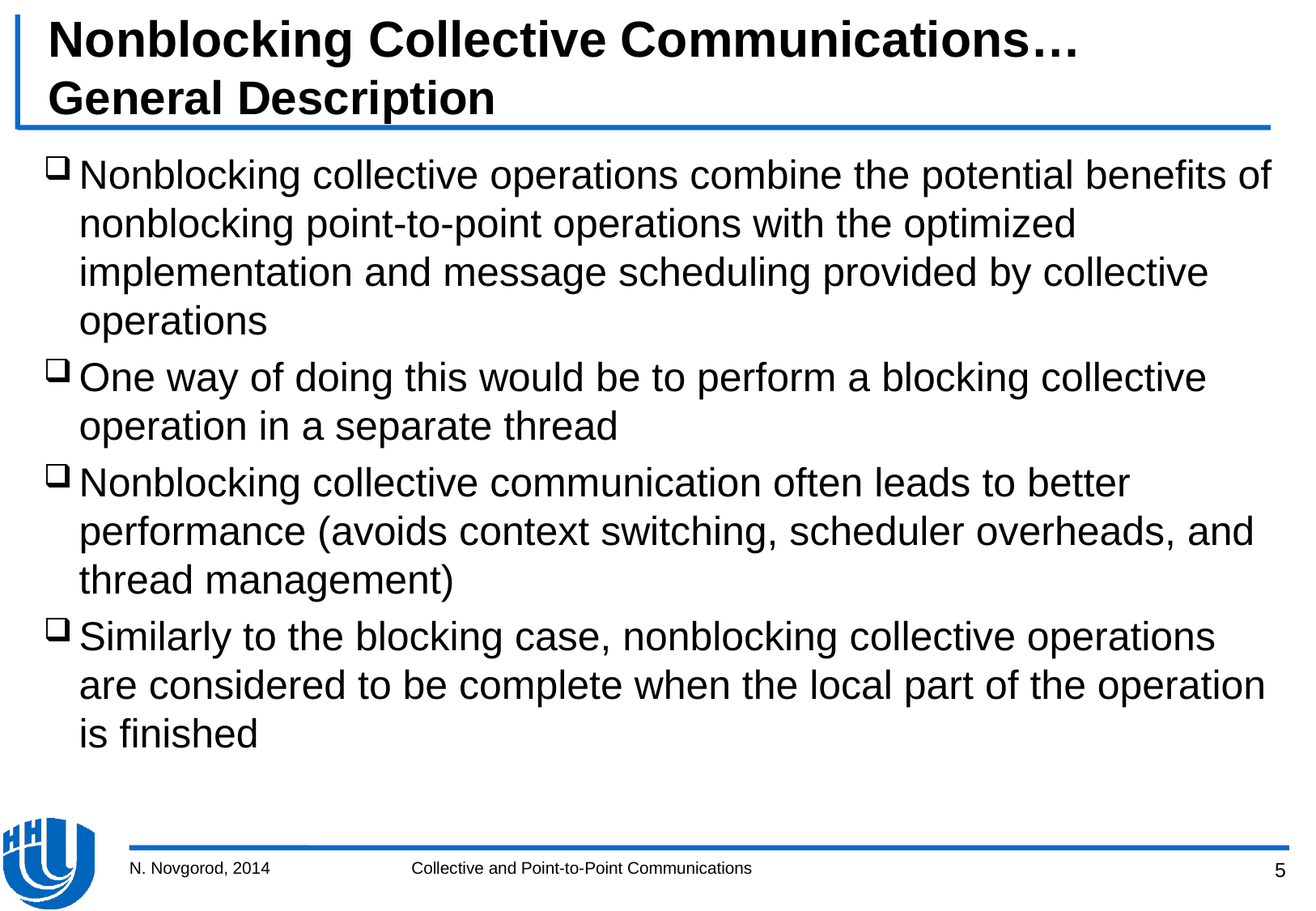

# Nonblocking Collective Communications… General Description
Nonblocking collective operations combine the potential benefits of nonblocking point-to-point operations with the optimized implementation and message scheduling provided by collective operations
One way of doing this would be to perform a blocking collective operation in a separate thread
Nonblocking collective communication often leads to better performance (avoids context switching, scheduler overheads, and thread management)
Similarly to the blocking case, nonblocking collective operations are considered to be complete when the local part of the operation is finished
N. Novgorod, 2014
Collective and Point-to-Point Communications
5